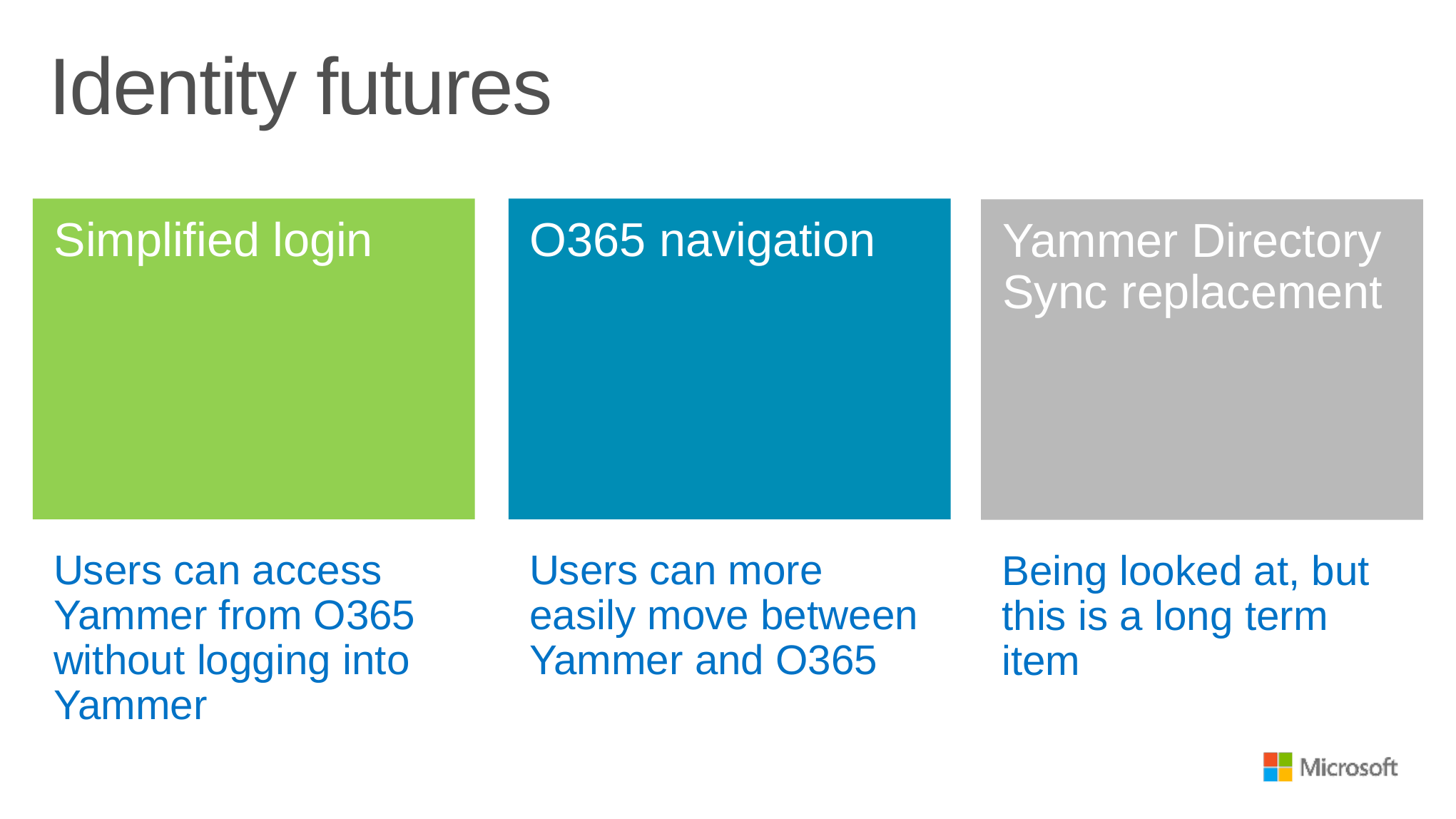

# Identity futures
Simplified login
O365 navigation
Yammer Directory Sync replacement
Users can access Yammer from O365 without logging into Yammer
Users can more easily move between Yammer and O365

Being looked at, but this is a long term item